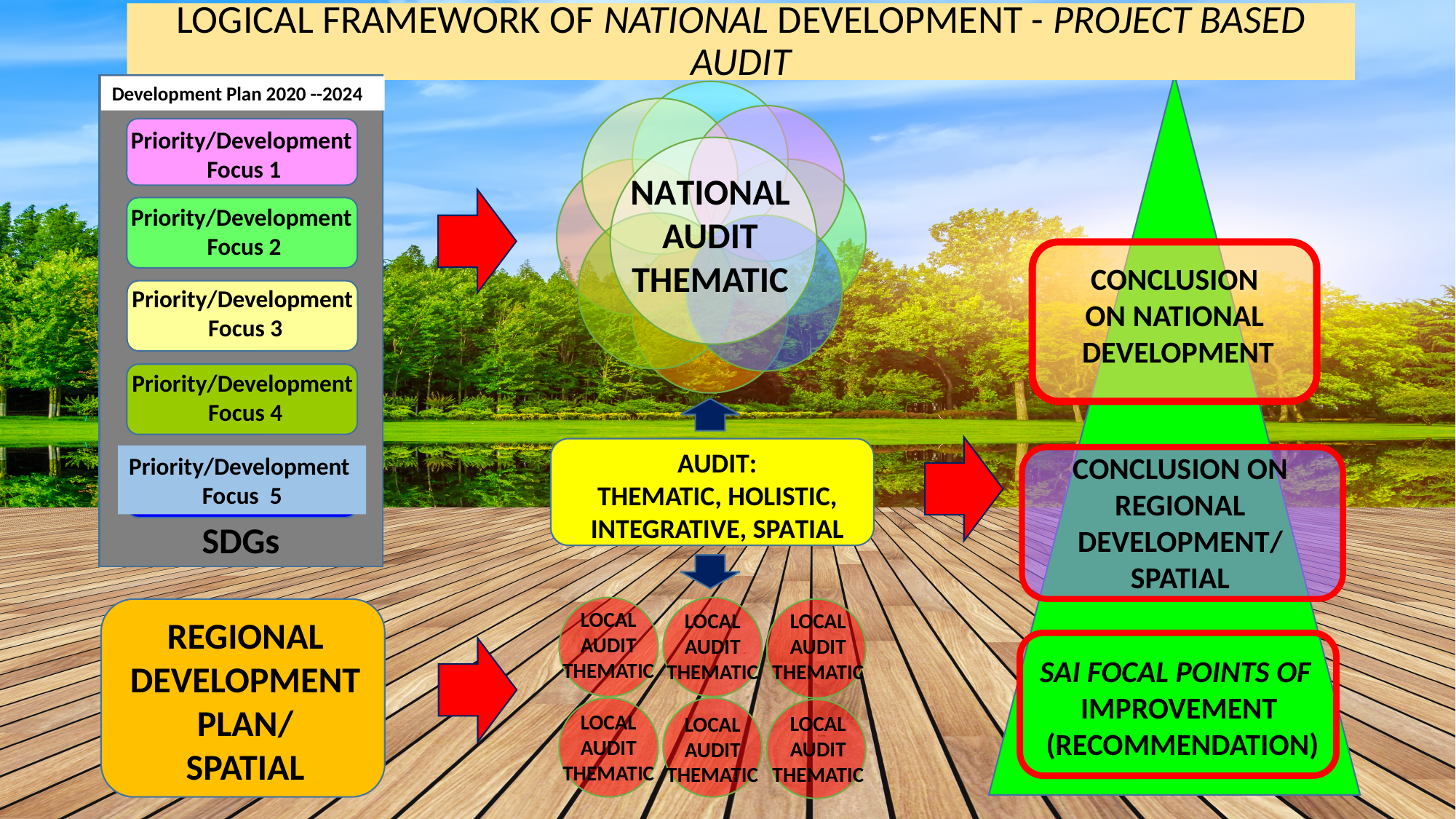

# LOGICAL FRAMEWORK OF NATIONAL DEVELOPMENT - PROJECT BASED AUDIT

Development Plan 2020 --2024

Priority/Development
Focus 1
Priority/Development
Focus 2

Priority/Development
Focus 3

Priority/Development
Focus 4

Priority/Development
Focus  5

SDGs

NATIONAL AUDIT THEMATIC

CONCLUSION
ON NATIONAL
DEVELOPMENT

AUDIT:
THEMATIC, HOLISTIC,
INTEGRATIVE, SPATIAL
CONCLUSION ON REGIONAL
DEVELOPMENT/
SPATIAL

LOCAL AUDIT THEMATIC

LOCAL AUDIT THEMATIC

LOCAL AUDIT THEMATIC

REGIONAL DEVELOPMENT PLAN/
SPATIAL

SAI FOCAL POINTS OF
IMPROVEMENT
(RECOMMENDATION)

LOCAL AUDIT THEMATIC

LOCAL AUDIT THEMATIC

LOCAL AUDIT THEMATIC